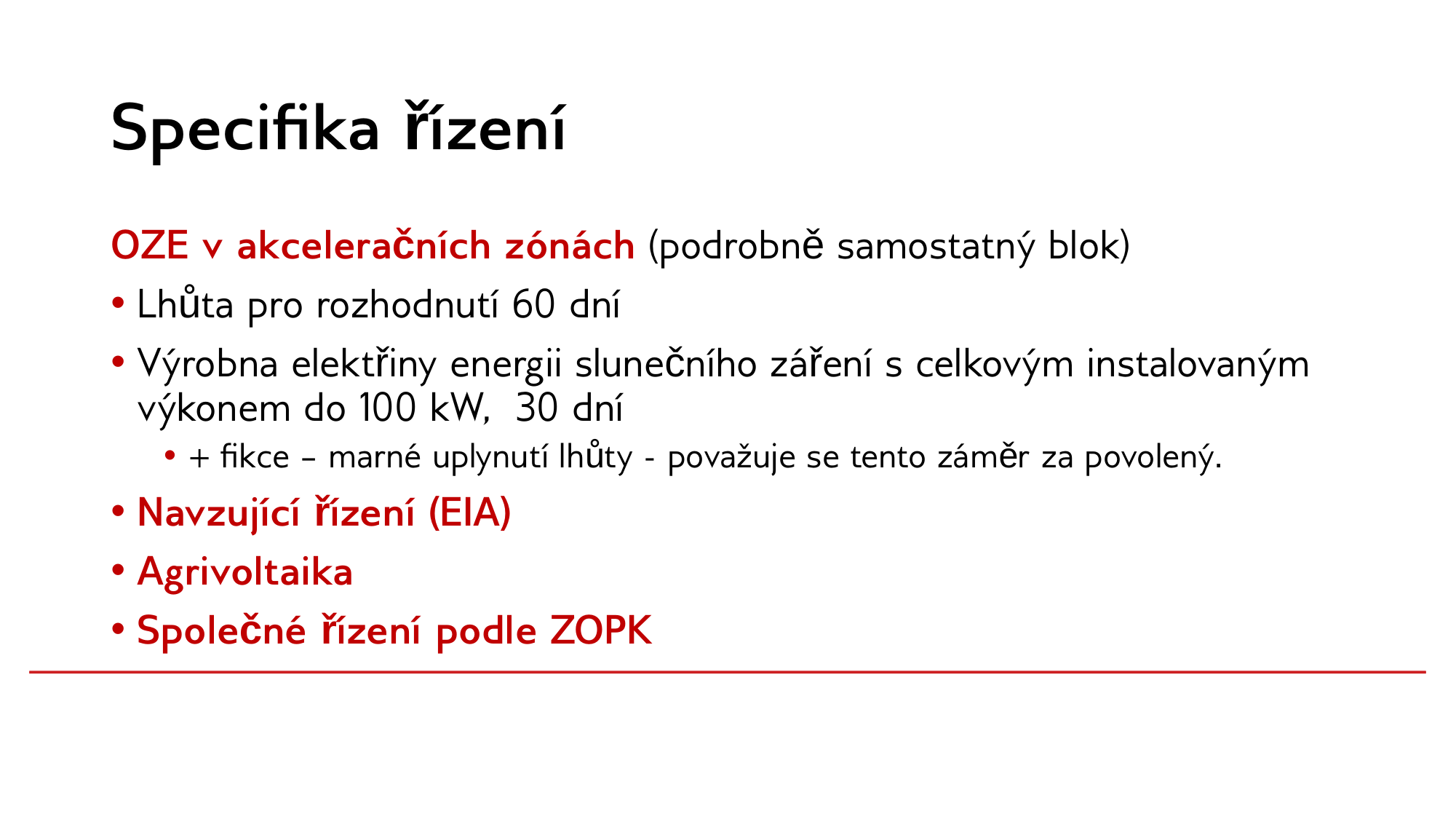

# Specifika řízení
OZE v akceleračních zónách (podrobně samostatný blok)
Lhůta pro rozhodnutí 60 dní
Výrobna elektřiny energii slunečního záření s celkovým instalovaným výkonem do 100 kW,  30 dní
+ fikce – marné uplynutí lhůty - považuje se tento záměr za povolený.
Navzující řízení (EIA)
Agrivoltaika
Společné řízení podle ZOPK